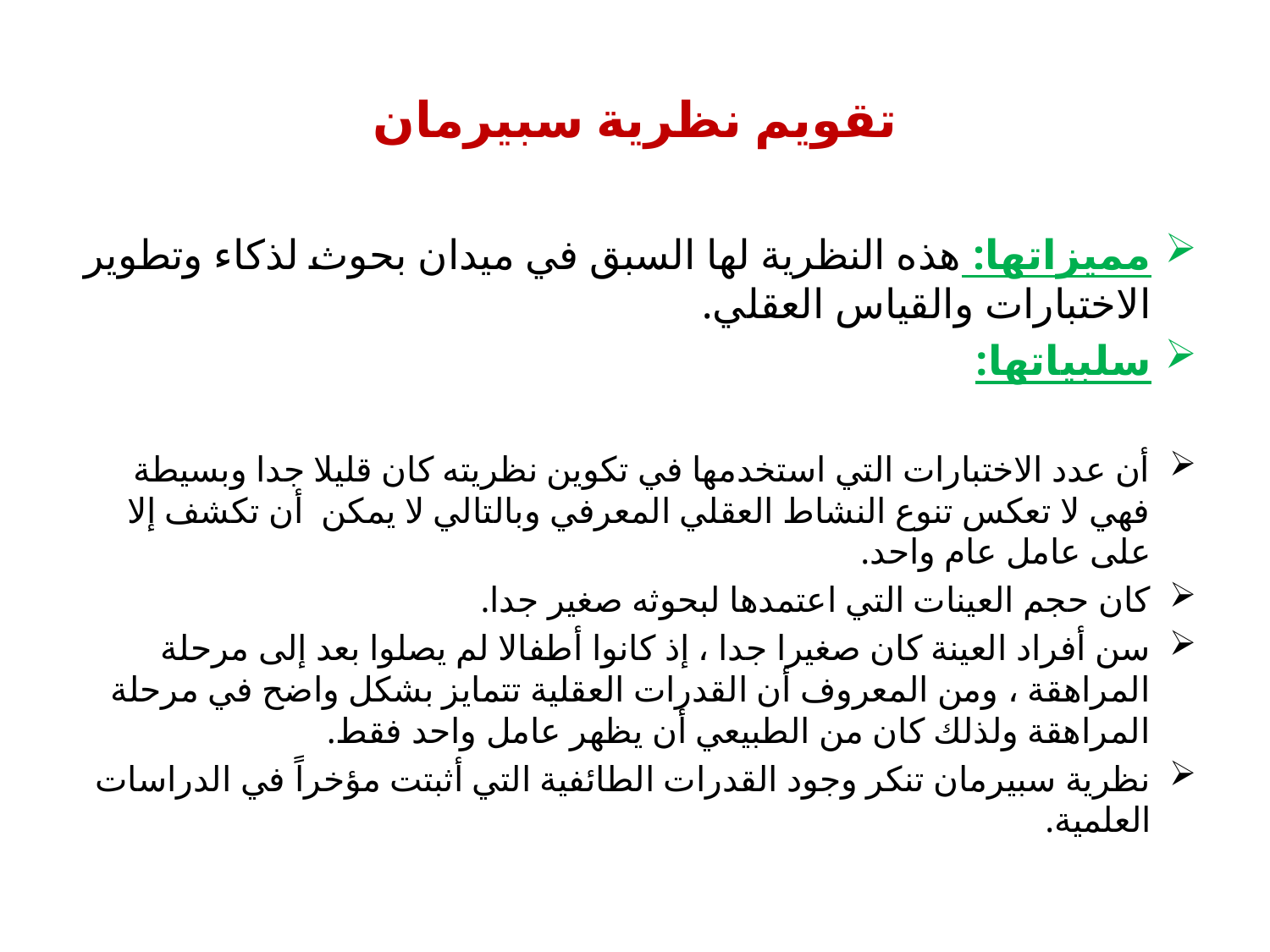

# تقويم نظرية سبيرمان
مميزاتها: هذه النظرية لها السبق في ميدان بحوث لذكاء وتطوير الاختبارات والقياس العقلي.
سلبياتها:

أن عدد الاختبارات التي استخدمها في تكوين نظريته كان قليلا جدا وبسيطة فهي لا تعكس تنوع النشاط العقلي المعرفي وبالتالي لا يمكن  أن تكشف إلا على عامل عام واحد.
كان حجم العينات التي اعتمدها لبحوثه صغير جدا.
سن أفراد العينة كان صغيرا جدا ، إذ كانوا أطفالا لم يصلوا بعد إلى مرحلة المراهقة ، ومن المعروف أن القدرات العقلية تتمايز بشكل واضح في مرحلة المراهقة ولذلك كان من الطبيعي أن يظهر عامل واحد فقط.
نظرية سبيرمان تنكر وجود القدرات الطائفية التي أثبتت مؤخراً في الدراسات العلمية.